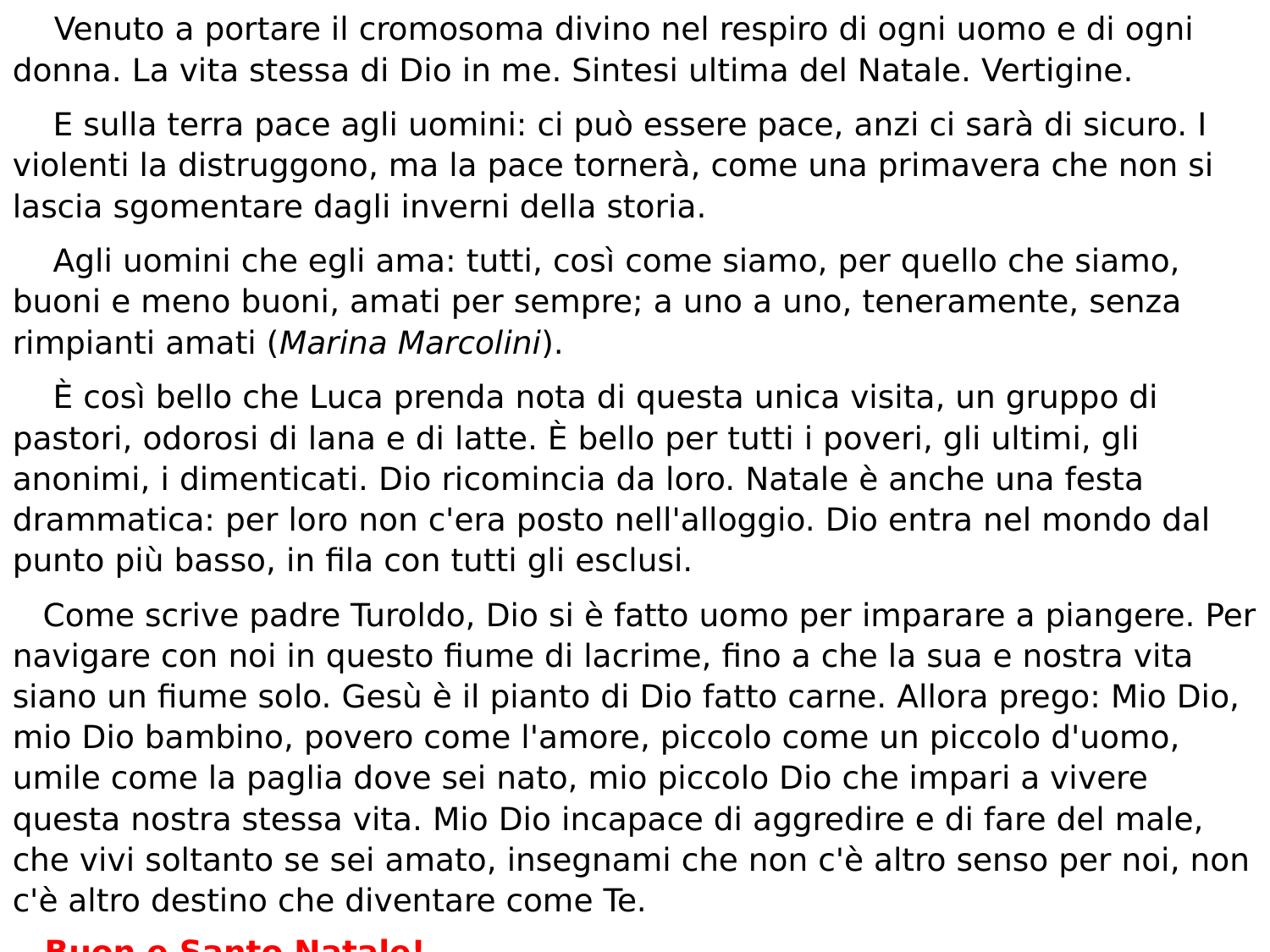

Venuto a portare il cromosoma divino nel respiro di ogni uomo e di ogni donna. La vita stessa di Dio in me. Sintesi ultima del Natale. Vertigine.
    E sulla terra pace agli uomini: ci può essere pace, anzi ci sarà di sicuro. I violenti la distruggono, ma la pace tornerà, come una primavera che non si lascia sgomentare dagli inverni della storia.
    Agli uomini che egli ama: tutti, così come siamo, per quello che siamo, buoni e meno buoni, amati per sempre; a uno a uno, teneramente, senza rimpianti amati (Marina Marcolini).
    È così bello che Luca prenda nota di questa unica visita, un gruppo di pastori, odorosi di lana e di latte. È bello per tutti i poveri, gli ultimi, gli anonimi, i dimenticati. Dio ricomincia da loro. Natale è anche una festa drammatica: per loro non c'era posto nell'alloggio. Dio entra nel mondo dal punto più basso, in fila con tutti gli esclusi.
   Come scrive padre Turoldo, Dio si è fatto uomo per imparare a piangere. Per navigare con noi in questo fiume di lacrime, fino a che la sua e nostra vita siano un fiume solo. Gesù è il pianto di Dio fatto carne. Allora prego: Mio Dio, mio Dio bambino, povero come l'amore, piccolo come un piccolo d'uomo, umile come la paglia dove sei nato, mio piccolo Dio che impari a vivere questa nostra stessa vita. Mio Dio incapace di aggredire e di fare del male, che vivi soltanto se sei amato, insegnami che non c'è altro senso per noi, non c'è altro destino che diventare come Te.
   Buon e Santo Natale!